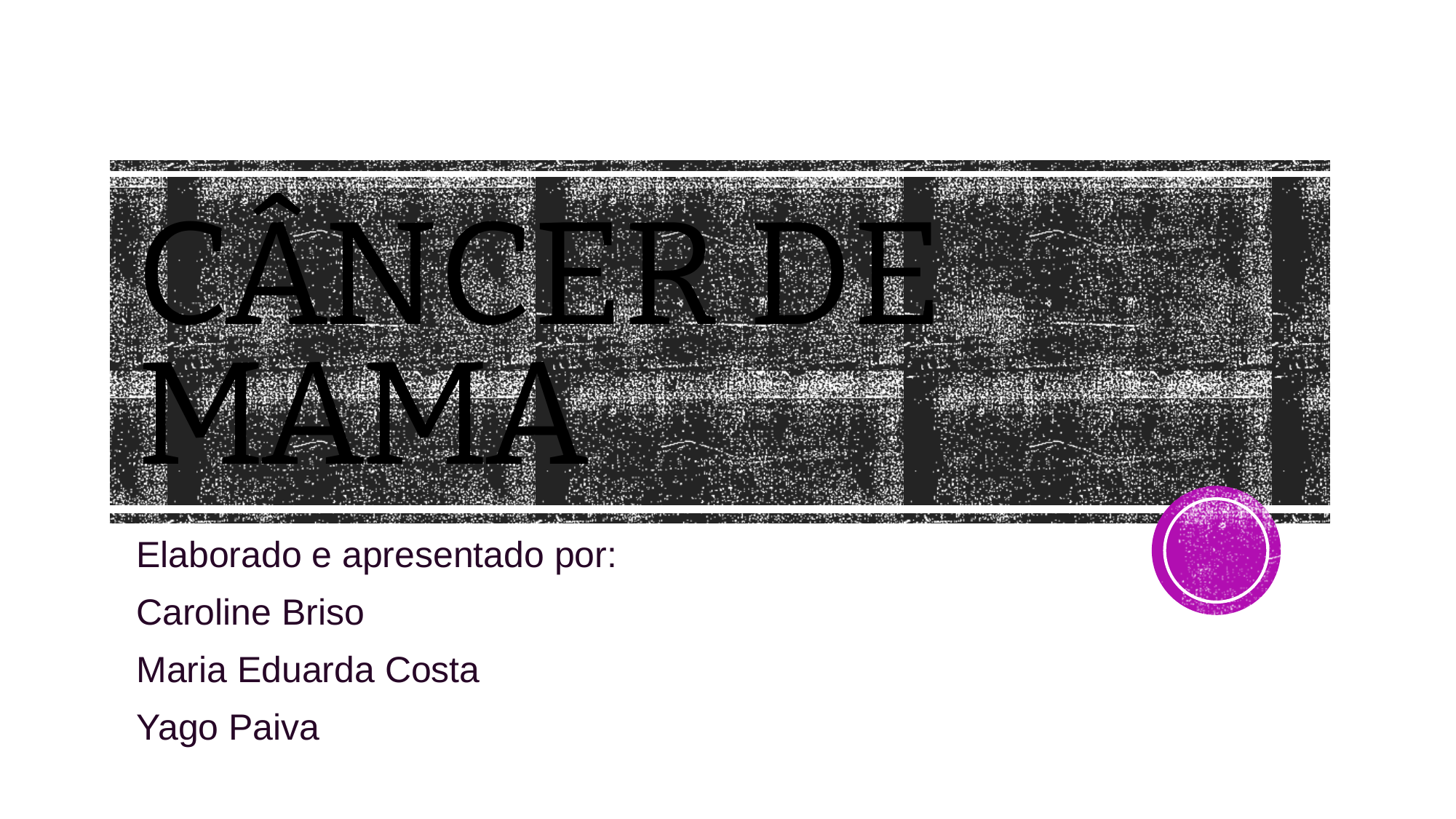

# Câncer de mama
Elaborado e apresentado por:
Caroline Briso
Maria Eduarda Costa
Yago Paiva